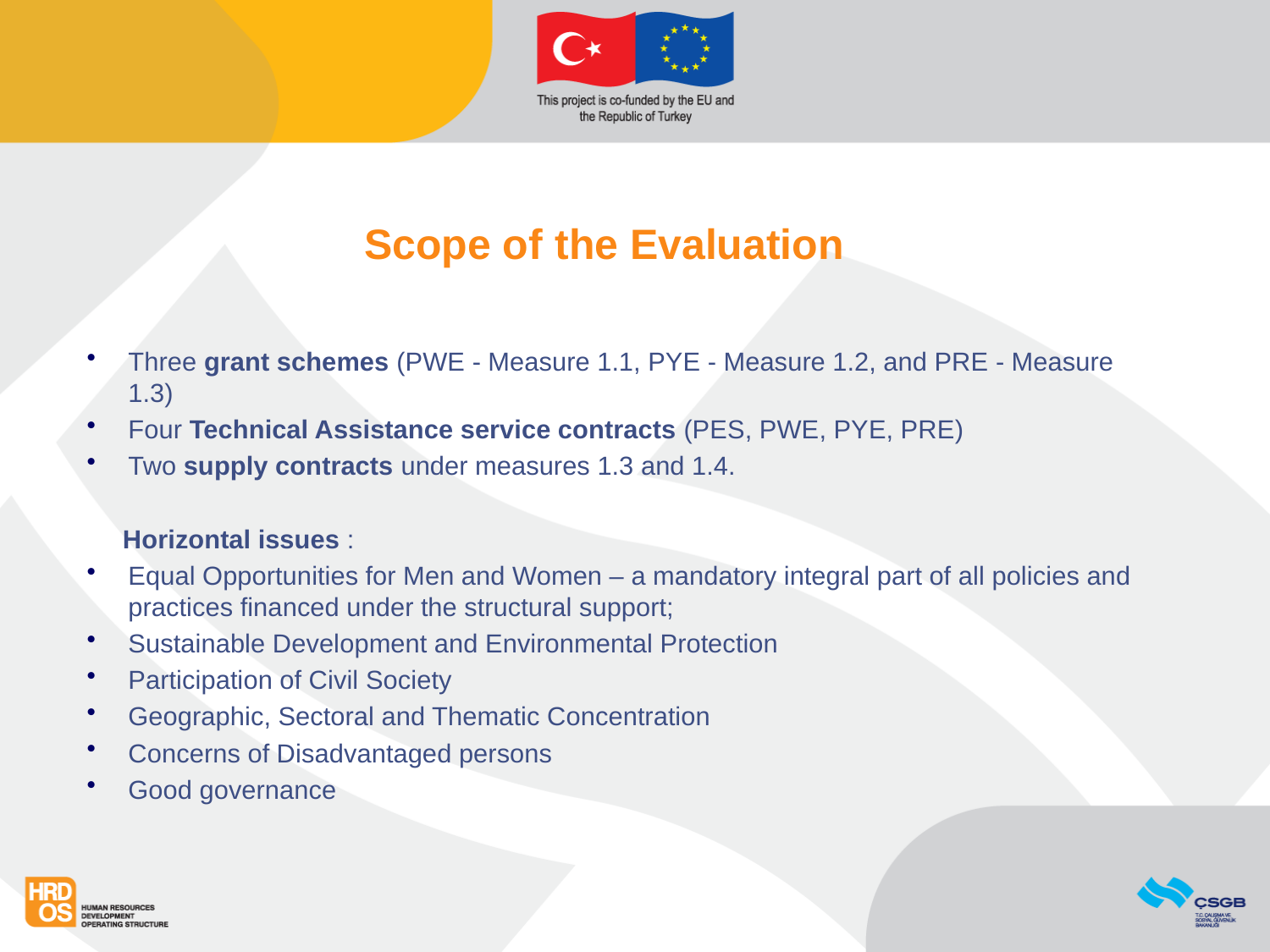

# Scope of the Evaluation
Three grant schemes (PWE - Measure 1.1, PYE - Measure 1.2, and PRE - Measure 1.3)
Four Technical Assistance service contracts (PES, PWE, PYE, PRE)
Two supply contracts under measures 1.3 and 1.4.

     Horizontal issues :
Equal Opportunities for Men and Women – a mandatory integral part of all policies and practices financed under the structural support;
Sustainable Development and Environmental Protection
Participation of Civil Society
Geographic, Sectoral and Thematic Concentration
Concerns of Disadvantaged persons
Good governance